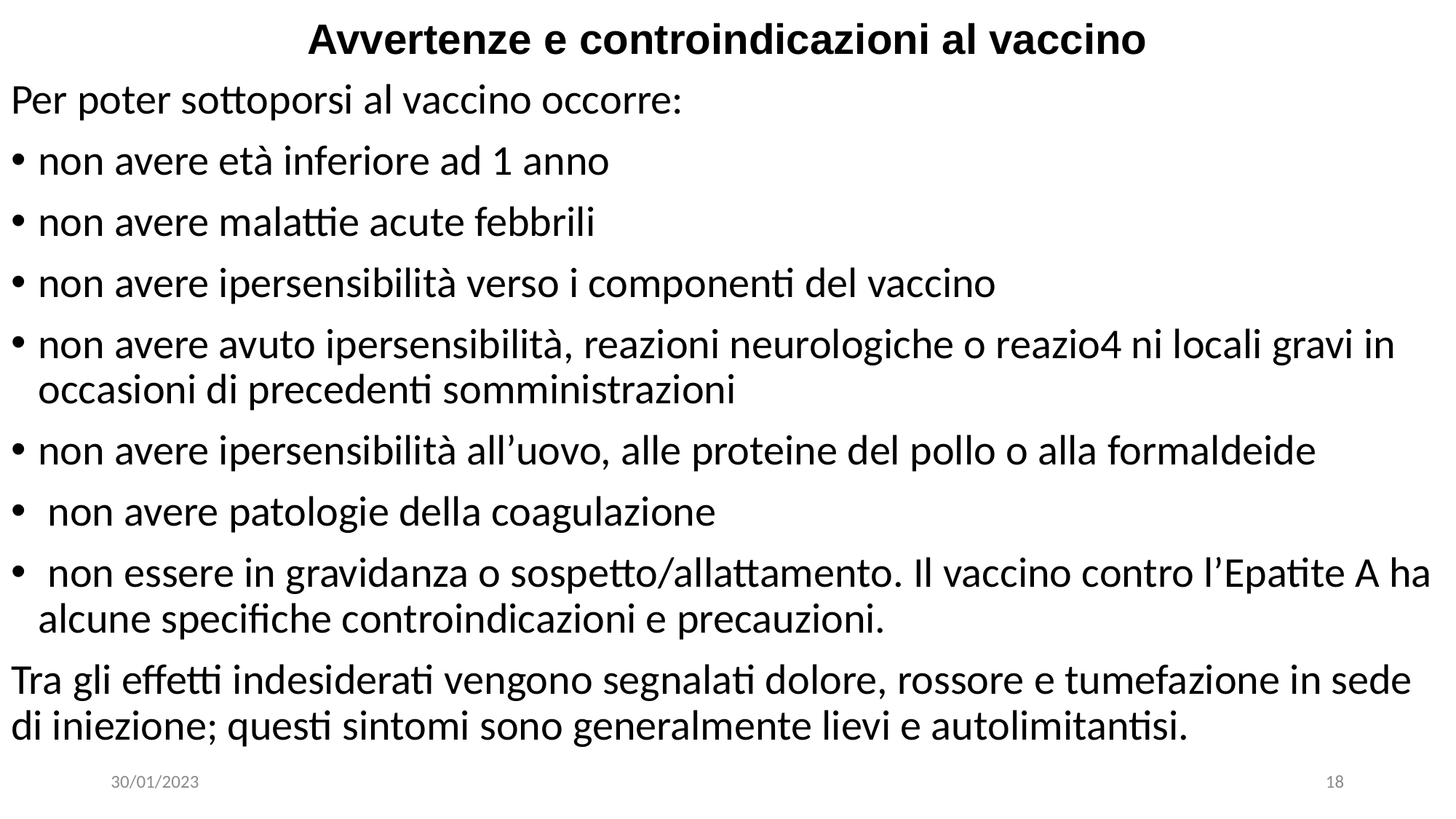

# Avvertenze e controindicazioni al vaccino
Per poter sottoporsi al vaccino occorre:
non avere età inferiore ad 1 anno
non avere malattie acute febbrili
non avere ipersensibilità verso i componenti del vaccino
non avere avuto ipersensibilità, reazioni neurologiche o reazio4 ni locali gravi in occasioni di precedenti somministrazioni
non avere ipersensibilità all’uovo, alle proteine del pollo o alla formaldeide
 non avere patologie della coagulazione
 non essere in gravidanza o sospetto/allattamento. Il vaccino contro l’Epatite A ha alcune specifiche controindicazioni e precauzioni.
Tra gli effetti indesiderati vengono segnalati dolore, rossore e tumefazione in sede di iniezione; questi sintomi sono generalmente lievi e autolimitantisi.
30/01/2023

18